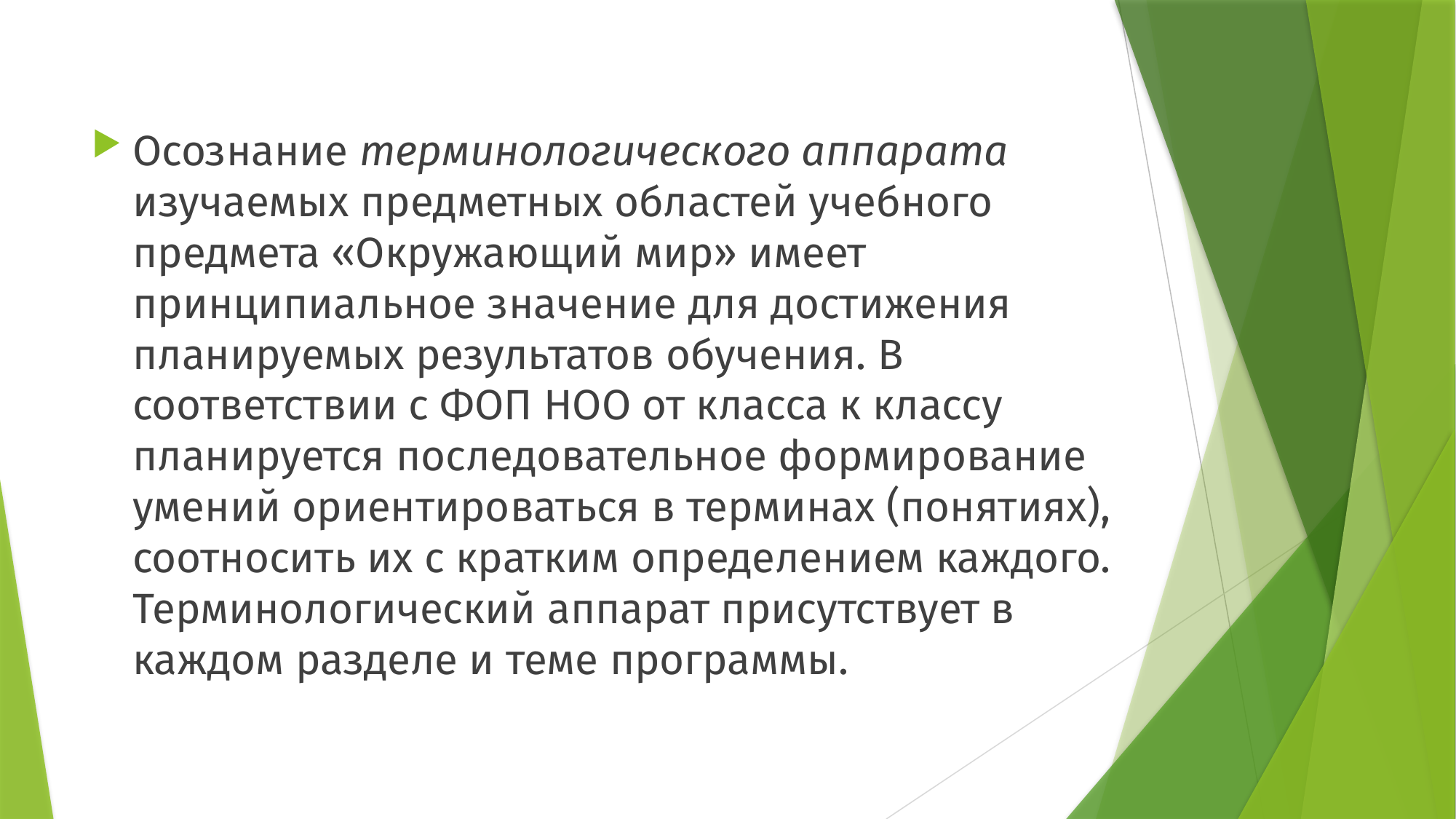

#
Осознание терминологического аппарата изучаемых предметных областей учебного предмета «Окружающий мир» имеет принципиальное значение для достижения планируемых результатов обучения. В соответствии с ФОП НОО от класса к классу планируется последовательное формирование умений ориентироваться в терминах (понятиях), соотносить их с кратким определением каждого. Терминологический аппарат присутствует в каждом разделе и теме программы.